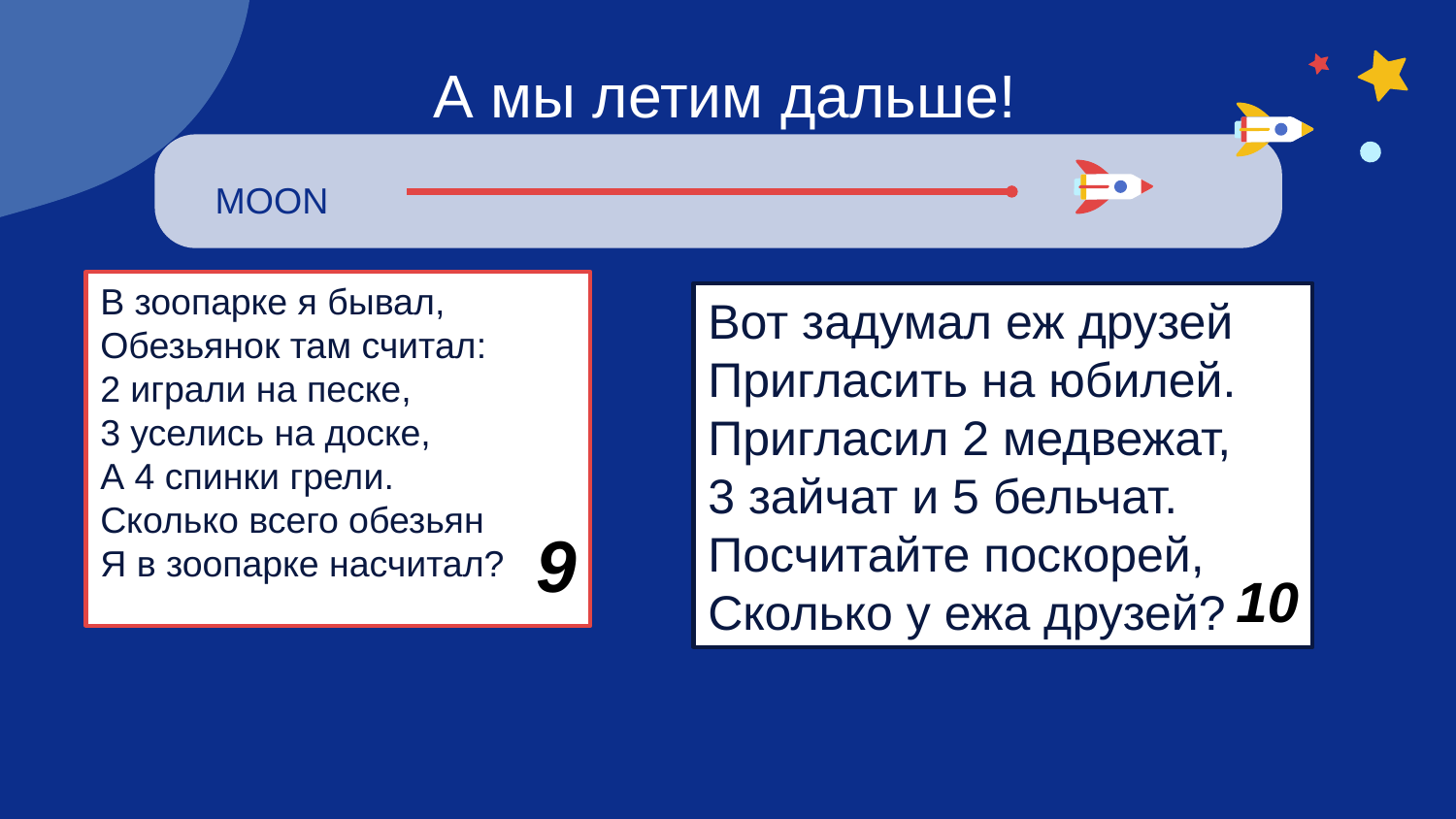

# А мы летим дальше!

MOON
В зоопарке я бывал,
Обезьянок там считал:
2 играли на песке,
3 уселись на доске,
А 4 спинки грели.
Сколько всего обезьян
Я в зоопарке насчитал?

Вот задумал еж друзей
Пригласить на юбилей.
Пригласил 2 медвежат,
3 зайчат и 5 бельчат.
Посчитайте поскорей,
Сколько у ежа друзей?
9
10
Mercury